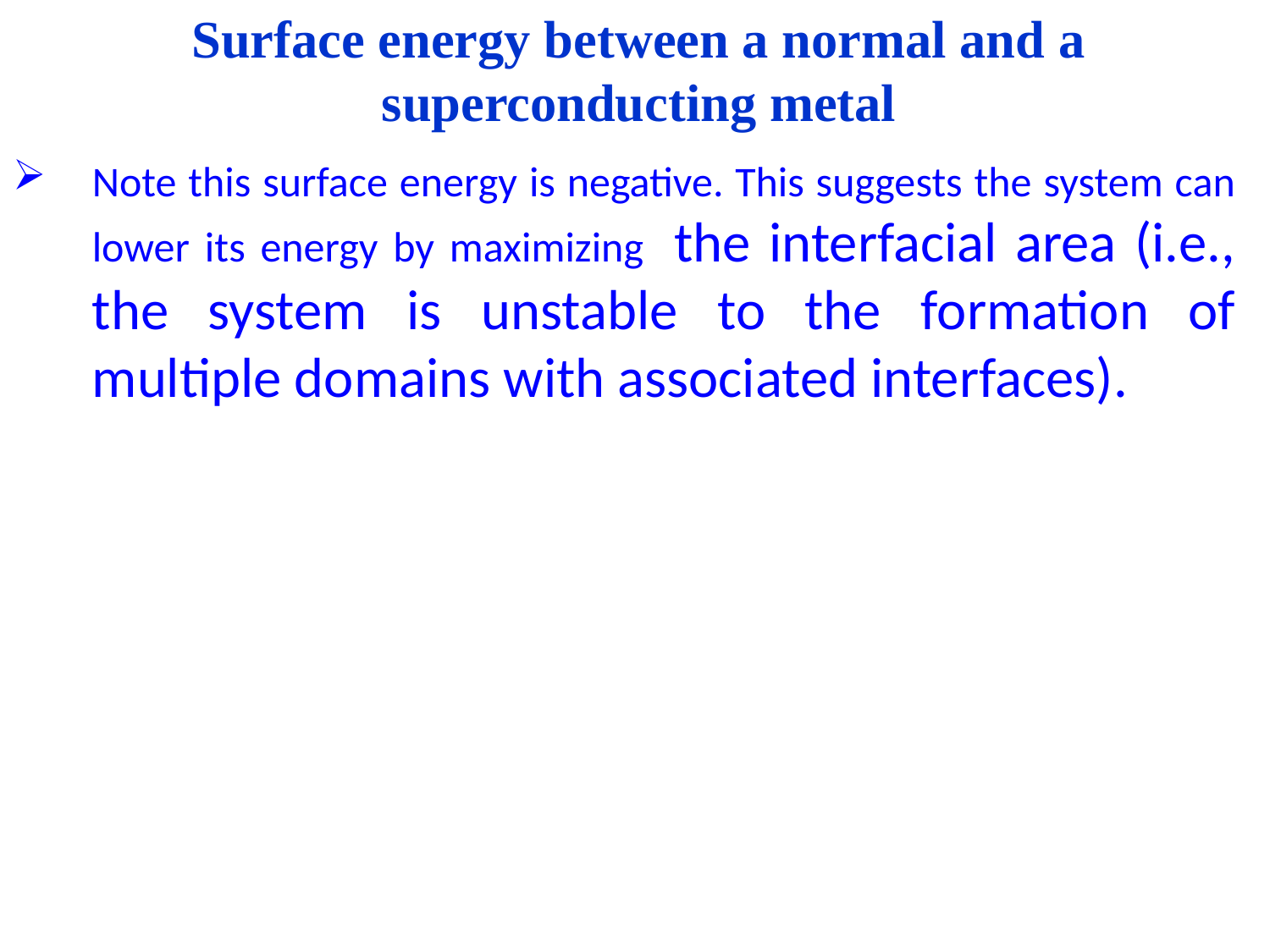

# Surface energy between a normal and a superconducting metal
Note this surface energy is negative. This suggests the system can lower its energy by maximizing  the interfacial area (i.e., the system is unstable to the formation of multiple domains with associated interfaces).